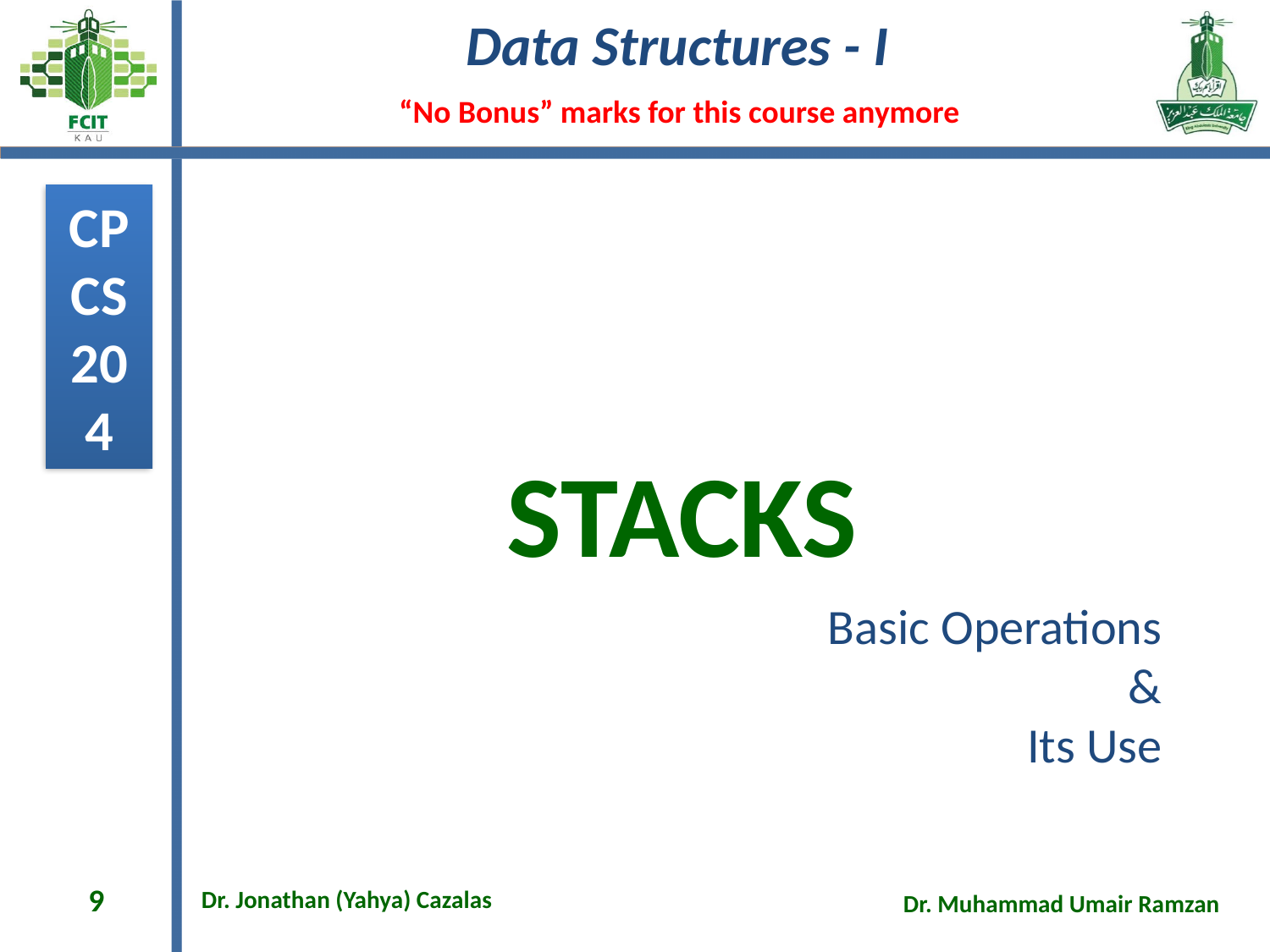

# STACKS
Basic Operations
&
Its Use
9